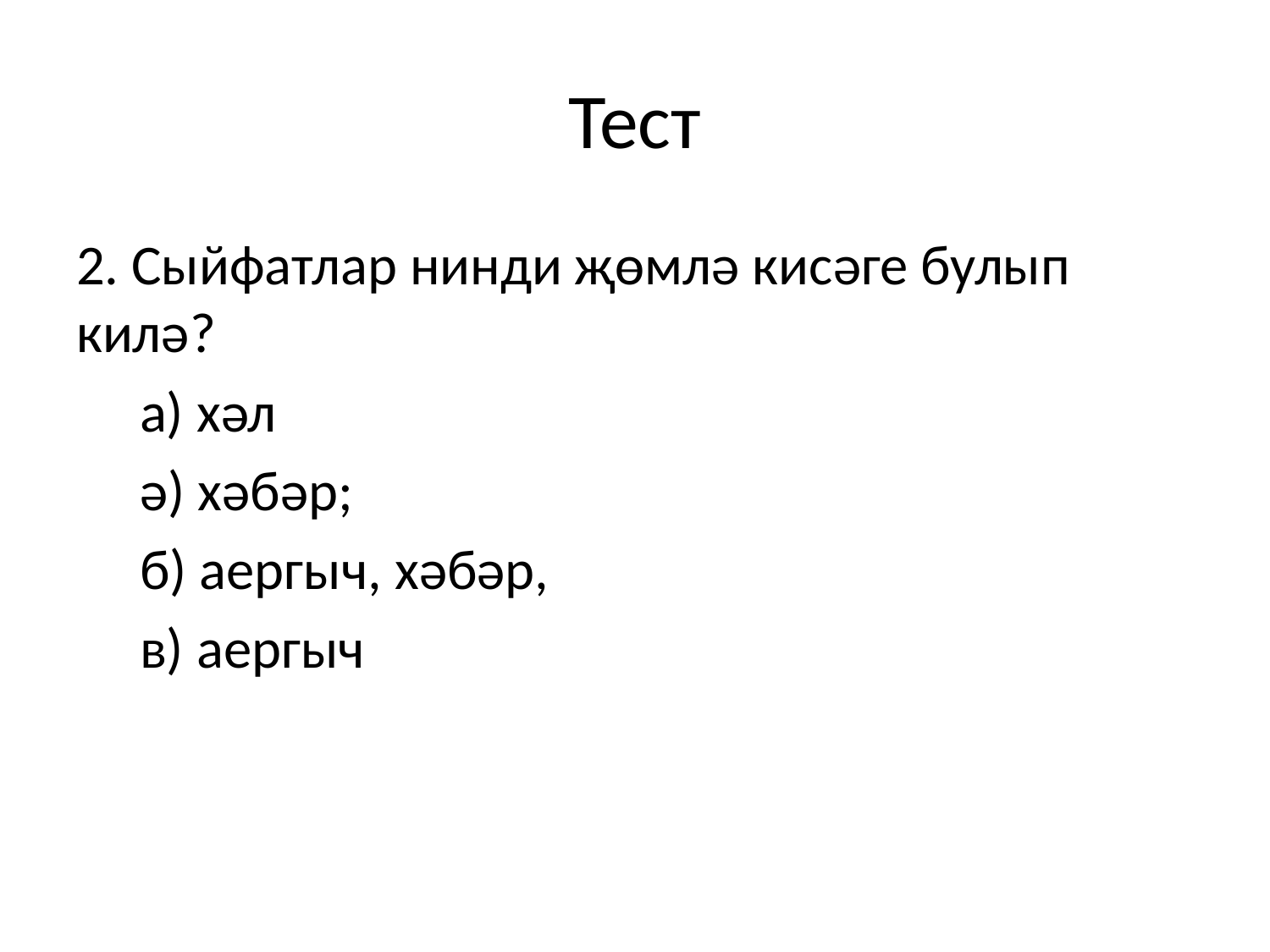

# Тест
2. Сыйфатлар нинди җөмлә кисәге булып килә?
     а) хәл
     ә) хәбәр;
     б) аергыч, хәбәр,
     в) аергыч